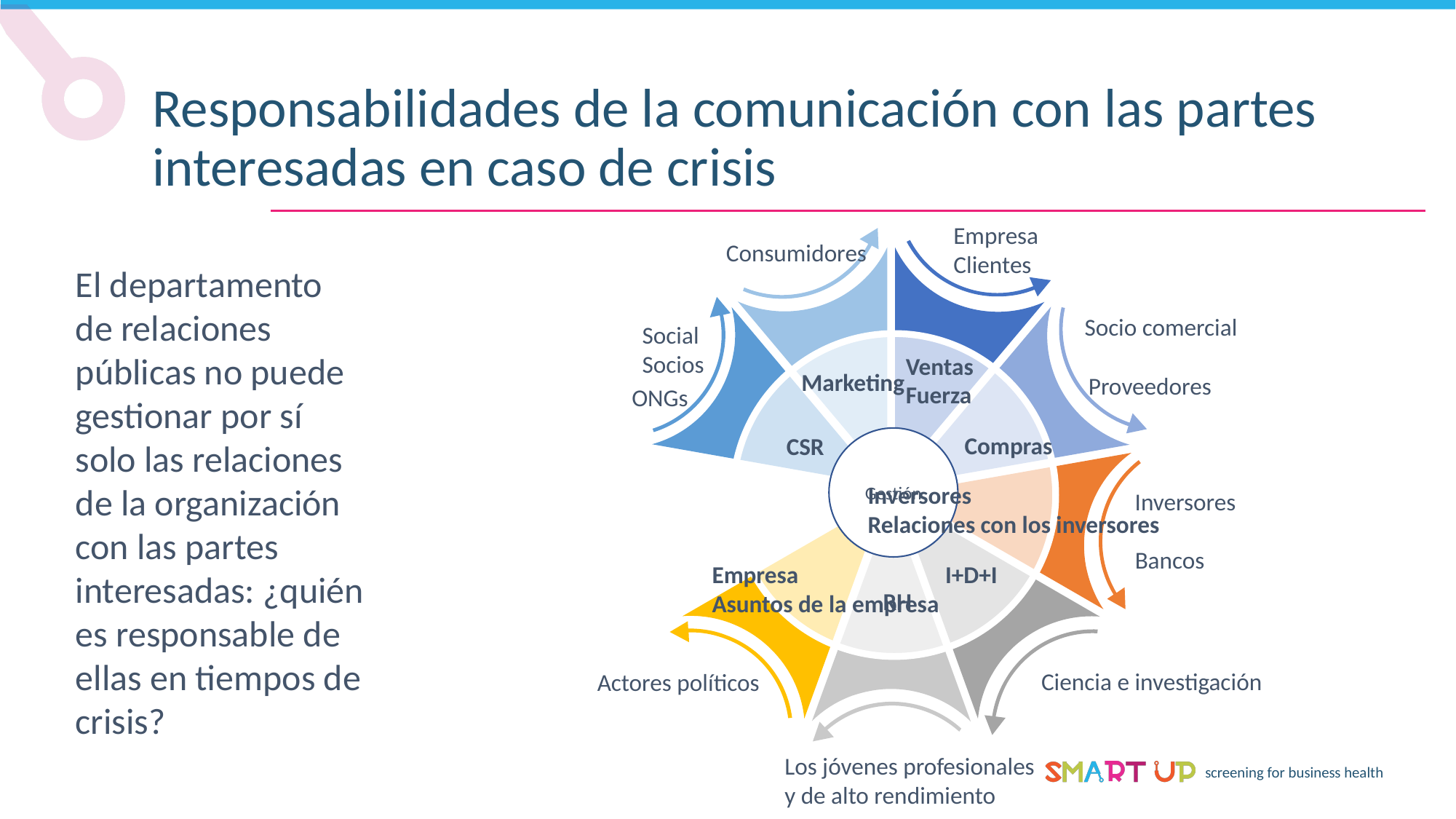

Responsabilidades de la comunicación con las partes interesadas en caso de crisis
Empresa
Clientes

Consumidores
El departamento de relaciones públicas no puede gestionar por sí solo las relaciones de la organización con las partes interesadas: ¿quién es responsable de ellas en tiempos de crisis?
Socio comercial
Social
Socios

Ventas
Fuerza
Marketing
Proveedores
ONGs
Compras
CSR
Gestión
Inversores
Relaciones con los inversores
Inversores
Bancos
Empresa
Asuntos de la empresa
I+D+I
RH
Ciencia e investigación
Actores políticos
Los jóvenes profesionales
y de alto rendimiento